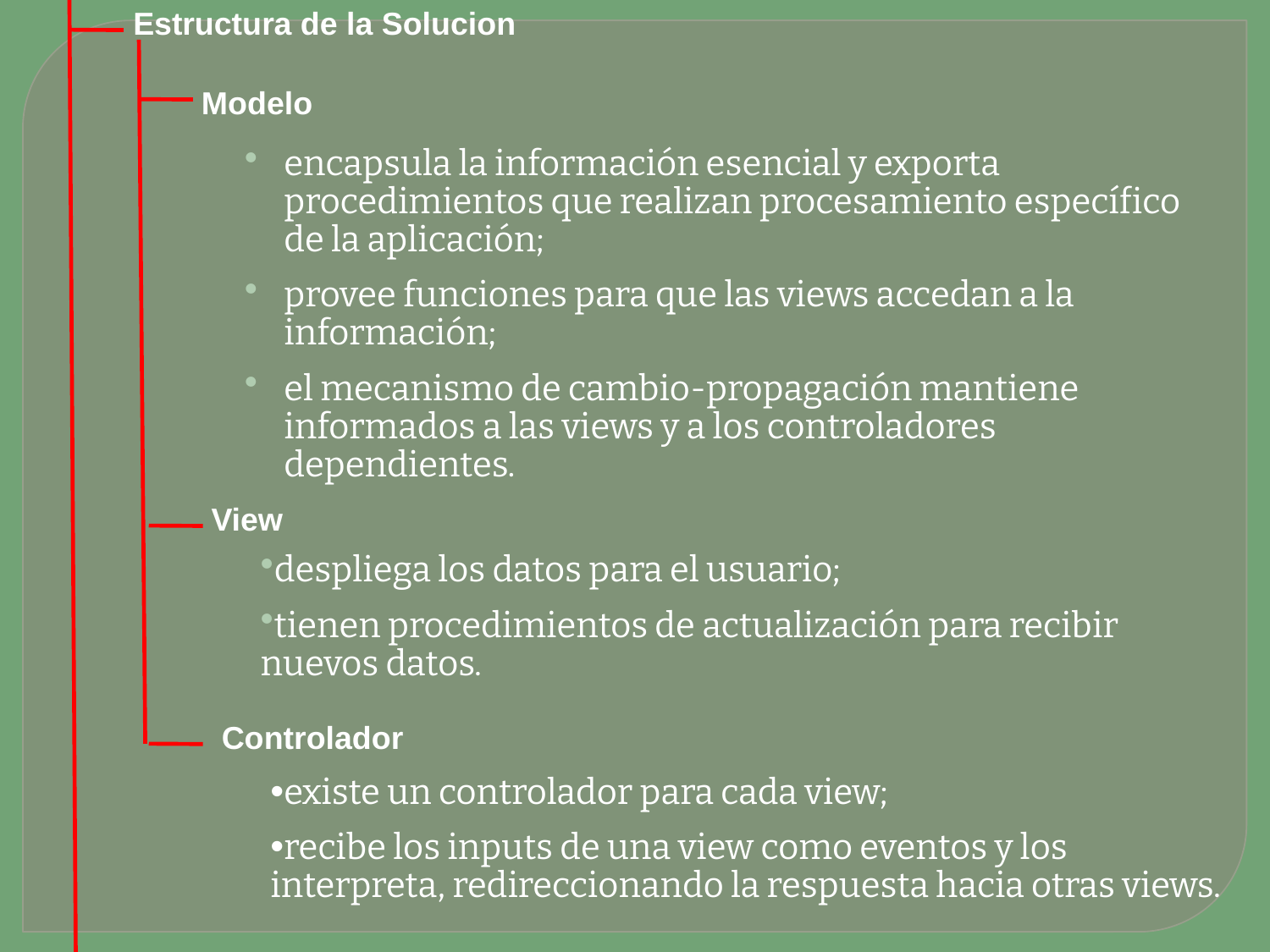

Estructura de la Solucion

Modelo

encapsula la información esencial y exporta procedimientos que realizan procesamiento específico de la aplicación;
provee funciones para que las views accedan a la información;
el mecanismo de cambio-propagación mantiene informados a las views y a los controladores dependientes.

View

despliega los datos para el usuario;
tienen procedimientos de actualización para recibir nuevos datos.

Controlador

existe un controlador para cada view;
recibe los inputs de una view como eventos y los interpreta, redireccionando la respuesta hacia otras views.